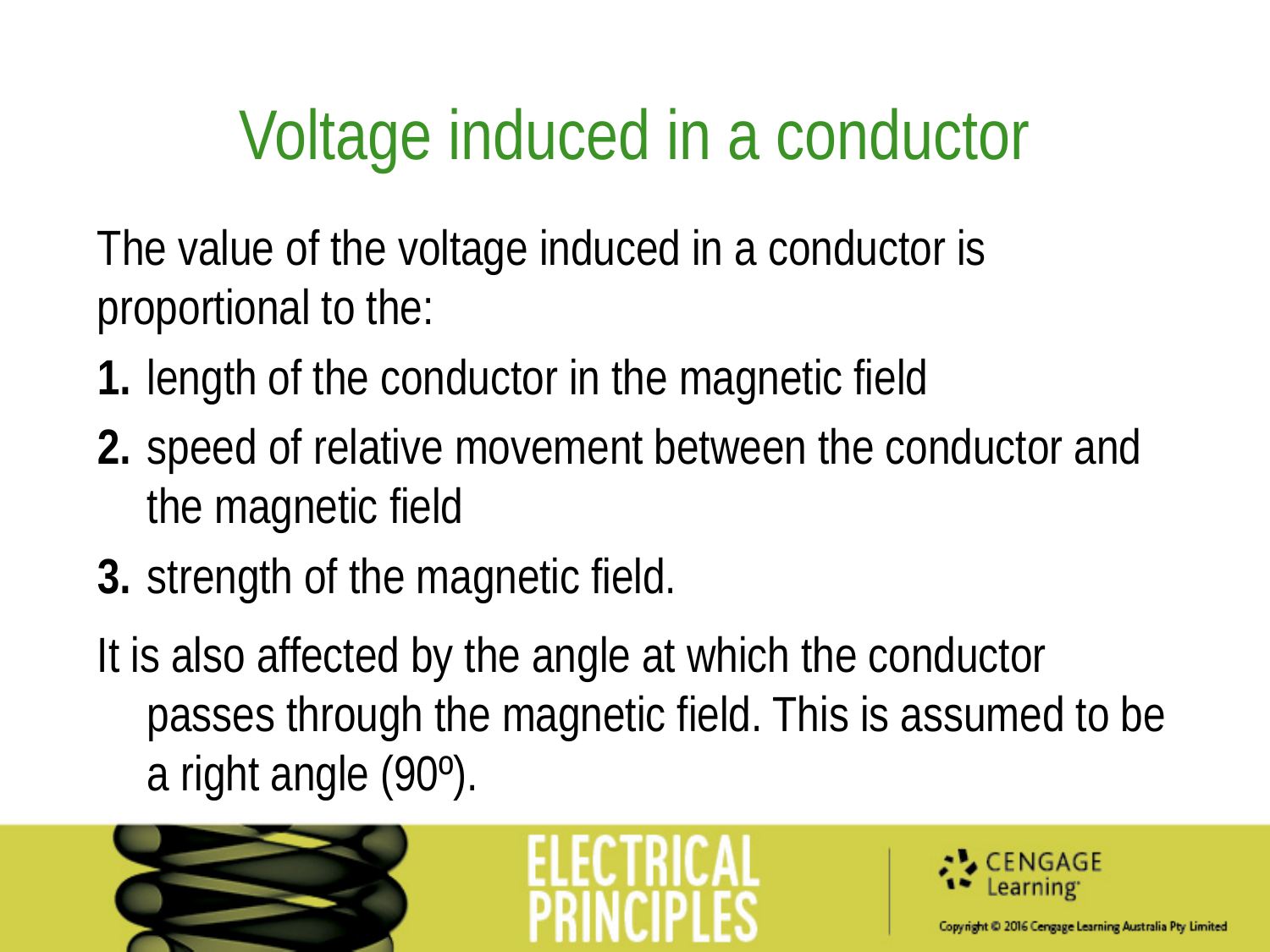

Voltage induced in a conductor
The value of the voltage induced in a conductor is proportional to the:
1.	length of the conductor in the magnetic field
2.	speed of relative movement between the conductor and the magnetic field
3.	strength of the magnetic field.
It is also affected by the angle at which the conductor passes through the magnetic field. This is assumed to be a right angle (90º).